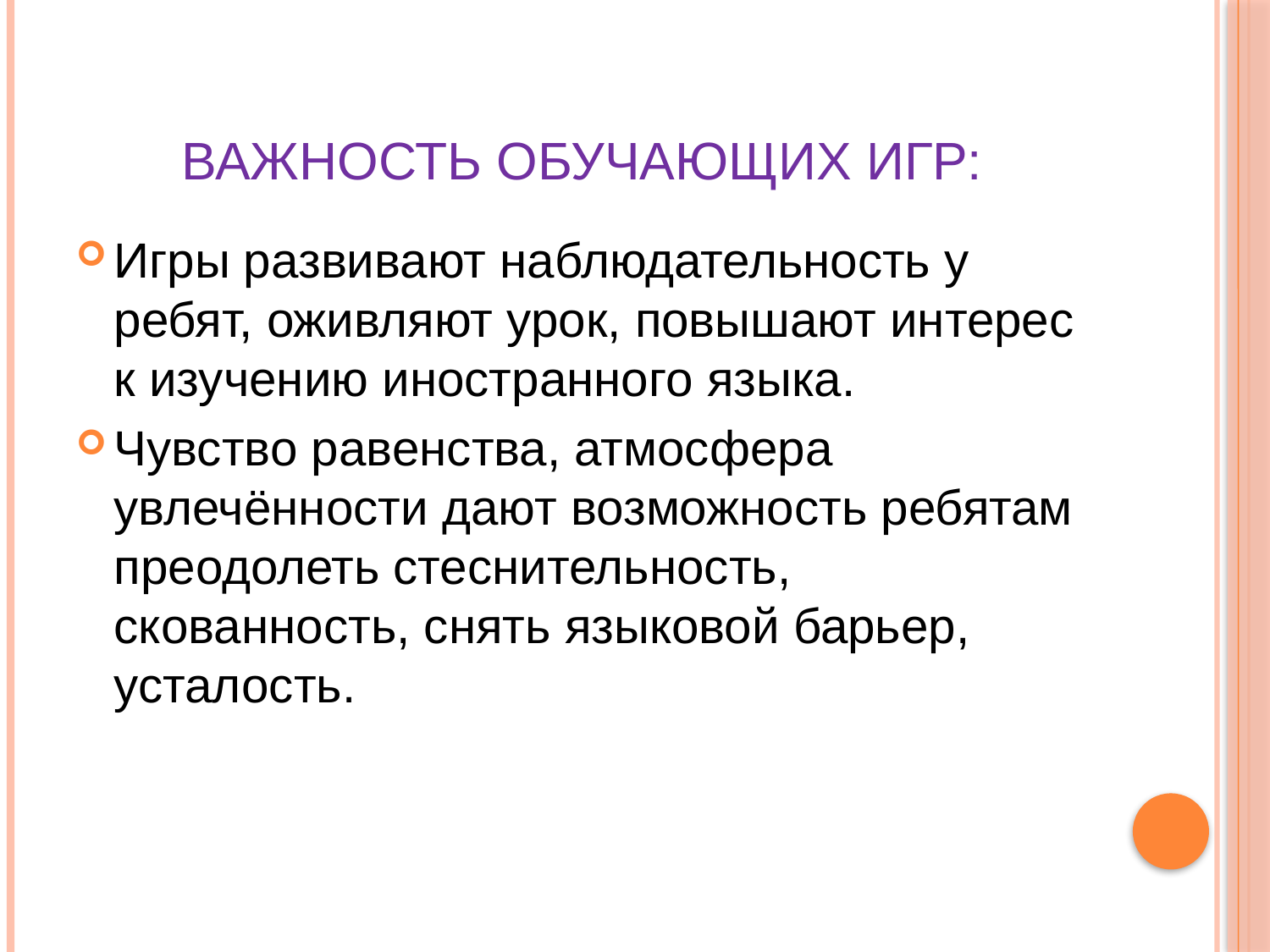

# ВАЖНОСТЬ ОБУЧАЮЩИХ ИГР:
Игры развивают наблюдательность у ребят, оживляют урок, повышают интерес к изучению иностранного языка.
Чувство равенства, атмосфера увлечённости дают возможность ребятам преодолеть стеснительность, скованность, снять языковой барьер, усталость.